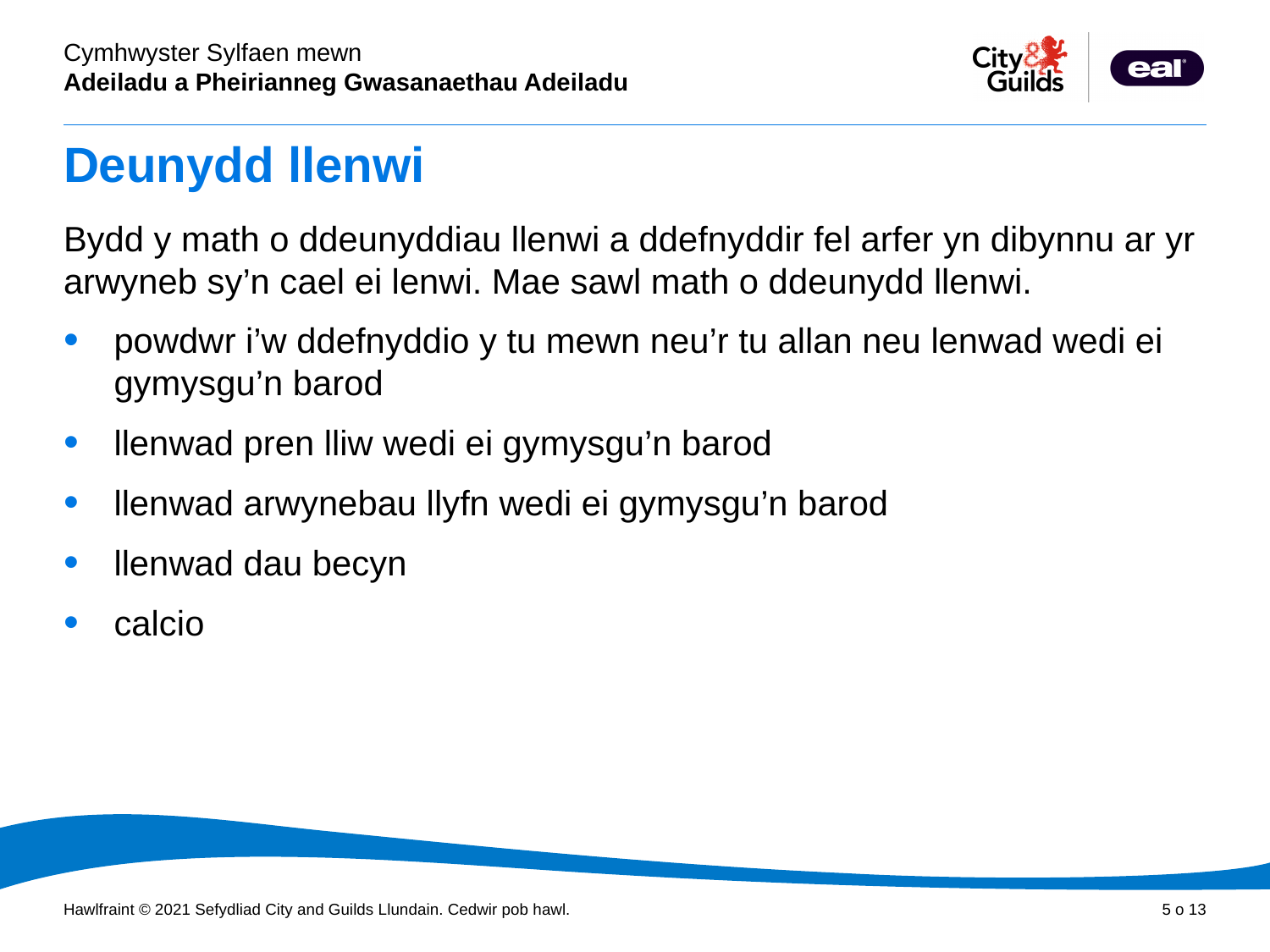

# Deunydd llenwi
Bydd y math o ddeunyddiau llenwi a ddefnyddir fel arfer yn dibynnu ar yr arwyneb sy’n cael ei lenwi. Mae sawl math o ddeunydd llenwi.
powdwr i’w ddefnyddio y tu mewn neu’r tu allan neu lenwad wedi ei gymysgu’n barod
llenwad pren lliw wedi ei gymysgu’n barod
llenwad arwynebau llyfn wedi ei gymysgu’n barod
llenwad dau becyn
calcio